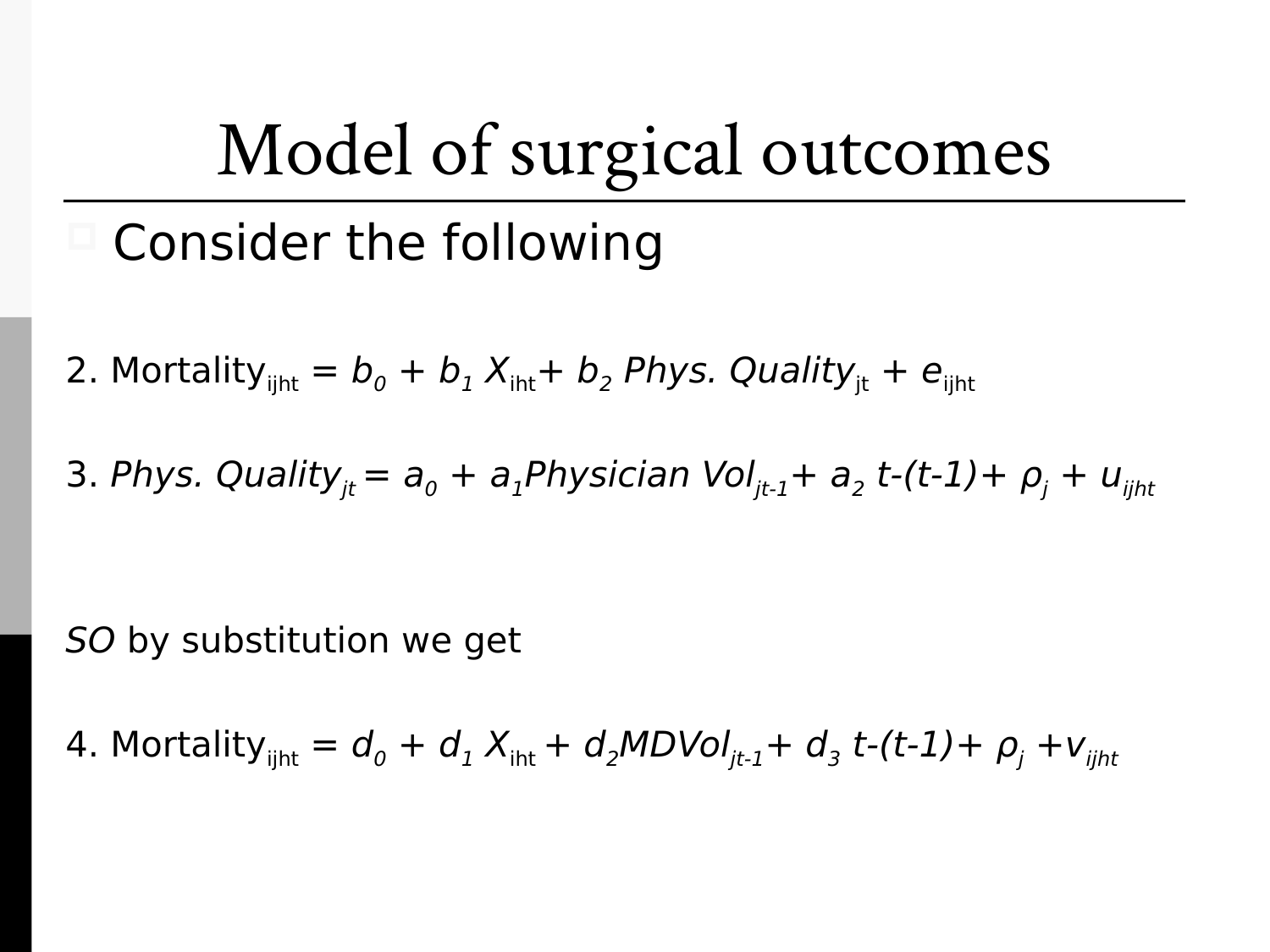

# Model of surgical outcomes
Consider the following

2. Mortalityijht = b0 + b1 Xiht+ b2 Phys. Qualityjt + eijht

3. Phys. Qualityjt = a0 + a1Physician Voljt-1+ a2 t-(t-1)+ ρj + uijht

SO by substitution we get

4. Mortalityijht = d0 + d1 Xiht + d2MDVoljt-1+ d3 t-(t-1)+ ρj +vijht